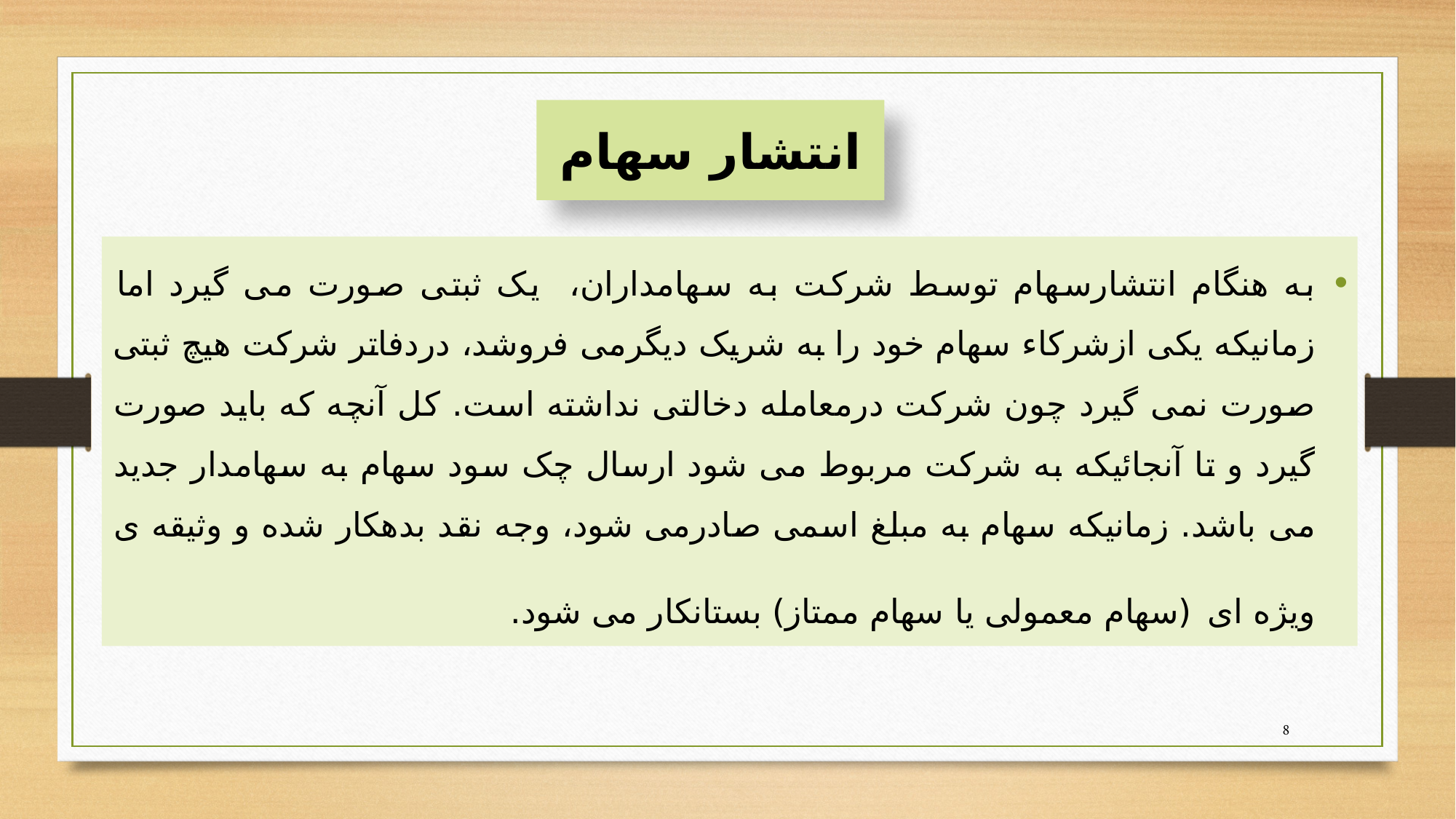

انتشار سهام
به هنگام انتشارسهام توسط شرکت به سهامداران،  یک ثبتی صورت می گیرد اما زمانیکه یکی ازشرکاء سهام خود را به شریک دیگرمی فروشد، دردفاتر شرکت هیچ ثبتی صورت نمی گیرد چون شرکت درمعامله دخالتی نداشته است. کل آنچه که باید صورت گیرد و تا آنجائیکه به شرکت مربوط می شود ارسال چک سود سهام به سهامدار جدید می باشد. زمانیکه سهام به مبلغ اسمی صادرمی شود، وجه نقد بدهکار شده و وثیقه ی ویژه ای (سهام معمولی یا سهام ممتاز) بستانکار می شود.

8